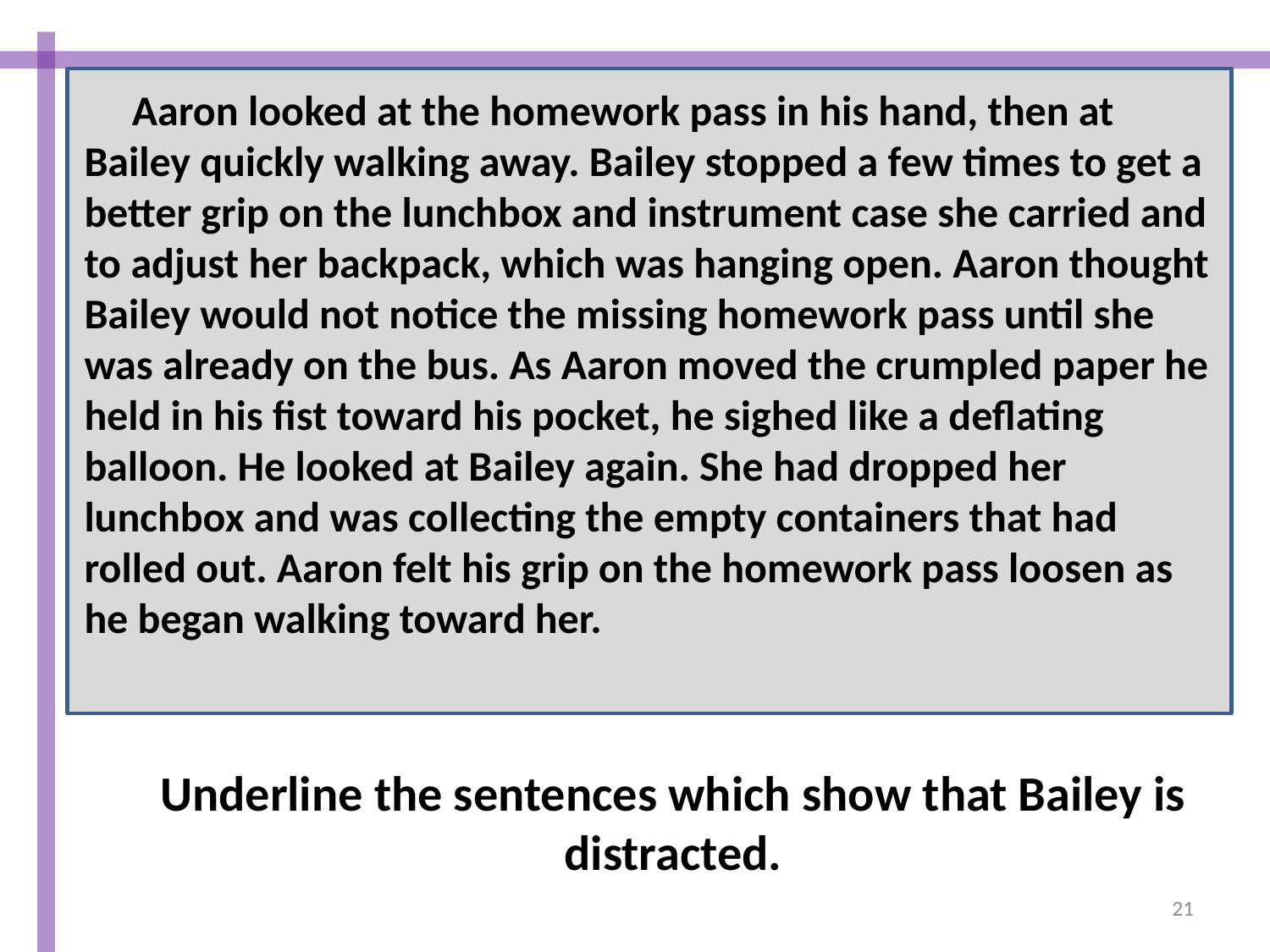

Aaron looked at the homework pass in his hand, then at Bailey quickly walking away. Bailey stopped a few times to get a better grip on the lunchbox and instrument case she carried and to adjust her backpack, which was hanging open. Aaron thought Bailey would not notice the missing homework pass until she was already on the bus. As Aaron moved the crumpled paper he held in his fist toward his pocket, he sighed like a deflating balloon. He looked at Bailey again. She had dropped her lunchbox and was collecting the empty containers that had rolled out. Aaron felt his grip on the homework pass loosen as he began walking toward her.

Underline the sentences which show that Bailey is distracted.
21